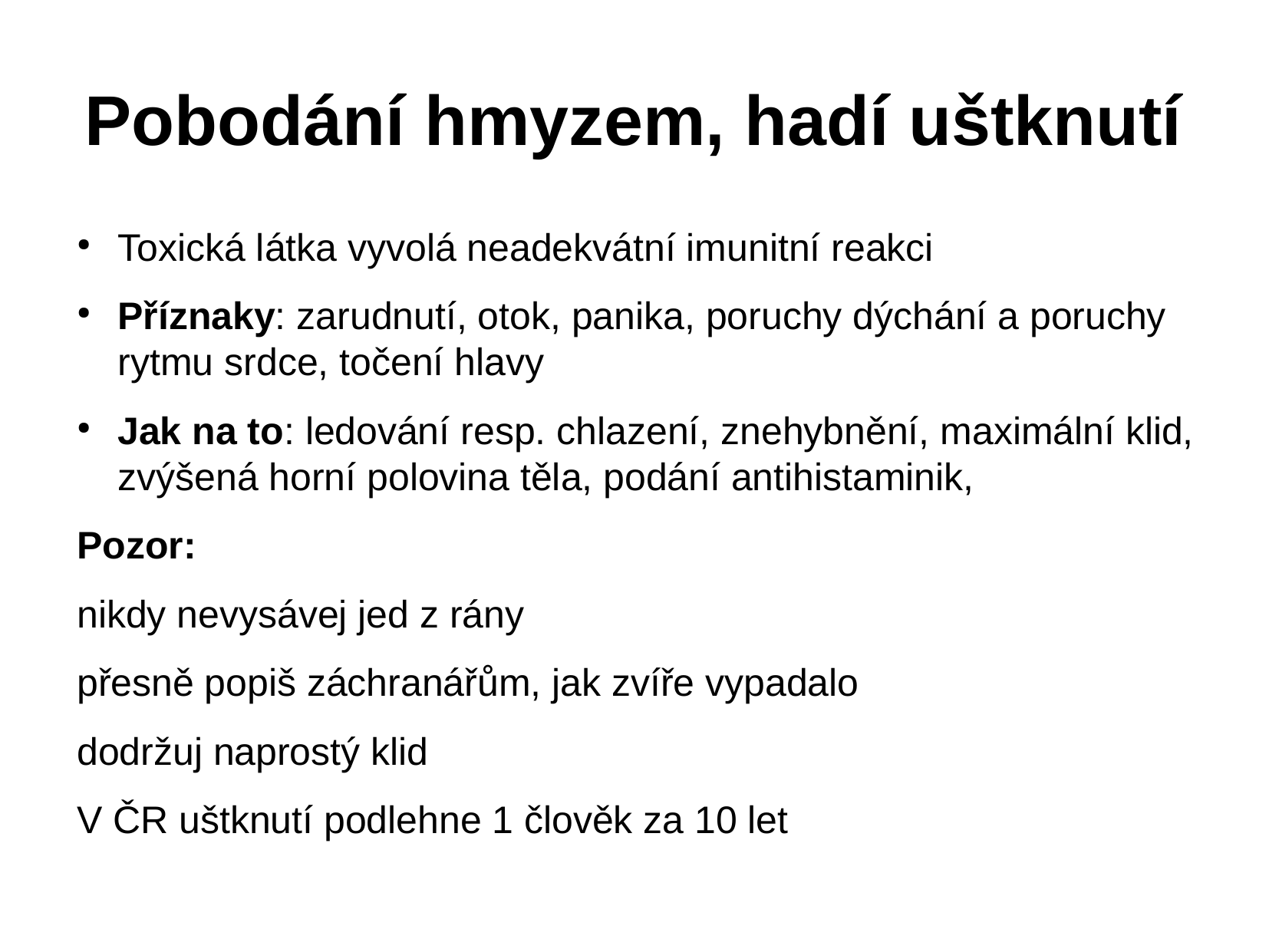

# Pobodání hmyzem, hadí uštknutí
Toxická látka vyvolá neadekvátní imunitní reakci
Příznaky: zarudnutí, otok, panika, poruchy dýchání a poruchy rytmu srdce, točení hlavy
Jak na to: ledování resp. chlazení, znehybnění, maximální klid, zvýšená horní polovina těla, podání antihistaminik,
Pozor:
nikdy nevysávej jed z rány
přesně popiš záchranářům, jak zvíře vypadalo
dodržuj naprostý klid
V ČR uštknutí podlehne 1 člověk za 10 let